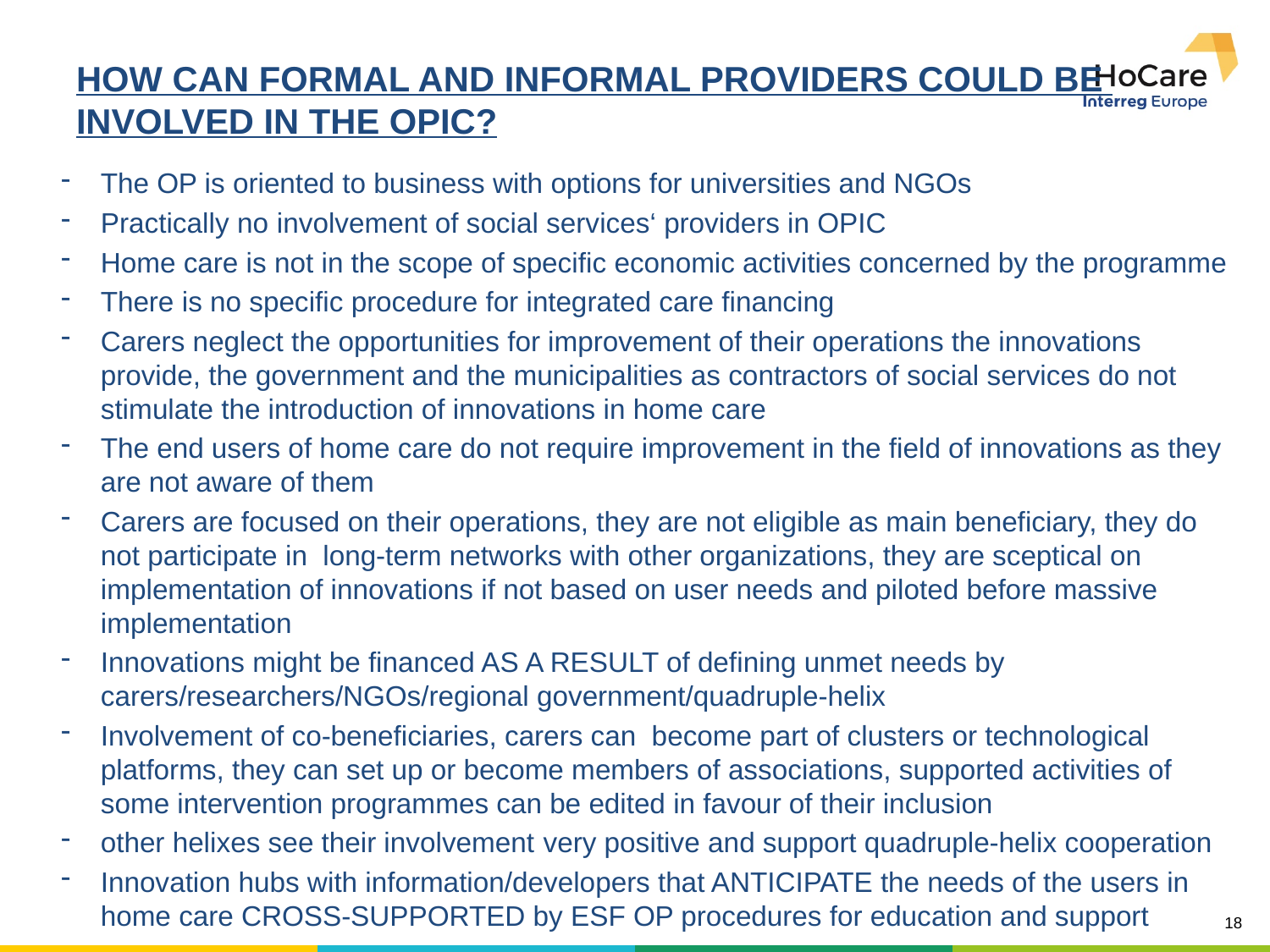

# HOW CAN FORMAL AND INFORMAL PROVIDERS COULD BE INVOLVED IN THE OPIC?
The OP is oriented to business with options for universities and NGOs
Practically no involvement of social services‘ providers in OPIC
Home care is not in the scope of specific economic activities concerned by the programme
There is no specific procedure for integrated care financing
Carers neglect the opportunities for improvement of their operations the innovations provide, the government and the municipalities as contractors of social services do not stimulate the introduction of innovations in home care
The end users of home care do not require improvement in the field of innovations as they are not aware of them
Carers are focused on their operations, they are not eligible as main beneficiary, they do not participate in  long-term networks with other organizations, they are sceptical on implementation of innovations if not based on user needs and piloted before massive implementation
Innovations might be financed AS A RESULT of defining unmet needs by carers/researchers/NGOs/regional government/quadruple-helix
Involvement of co-beneficiaries, carers can  become part of clusters or technological  platforms, they can set up or become members of associations, supported activities of some intervention programmes can be edited in favour of their inclusion
other helixes see their involvement very positive and support quadruple-helix cooperation
Innovation hubs with information/developers that ANTICIPATE the needs of the users in home care CROSS-SUPPORTED by ESF OP procedures for education and support